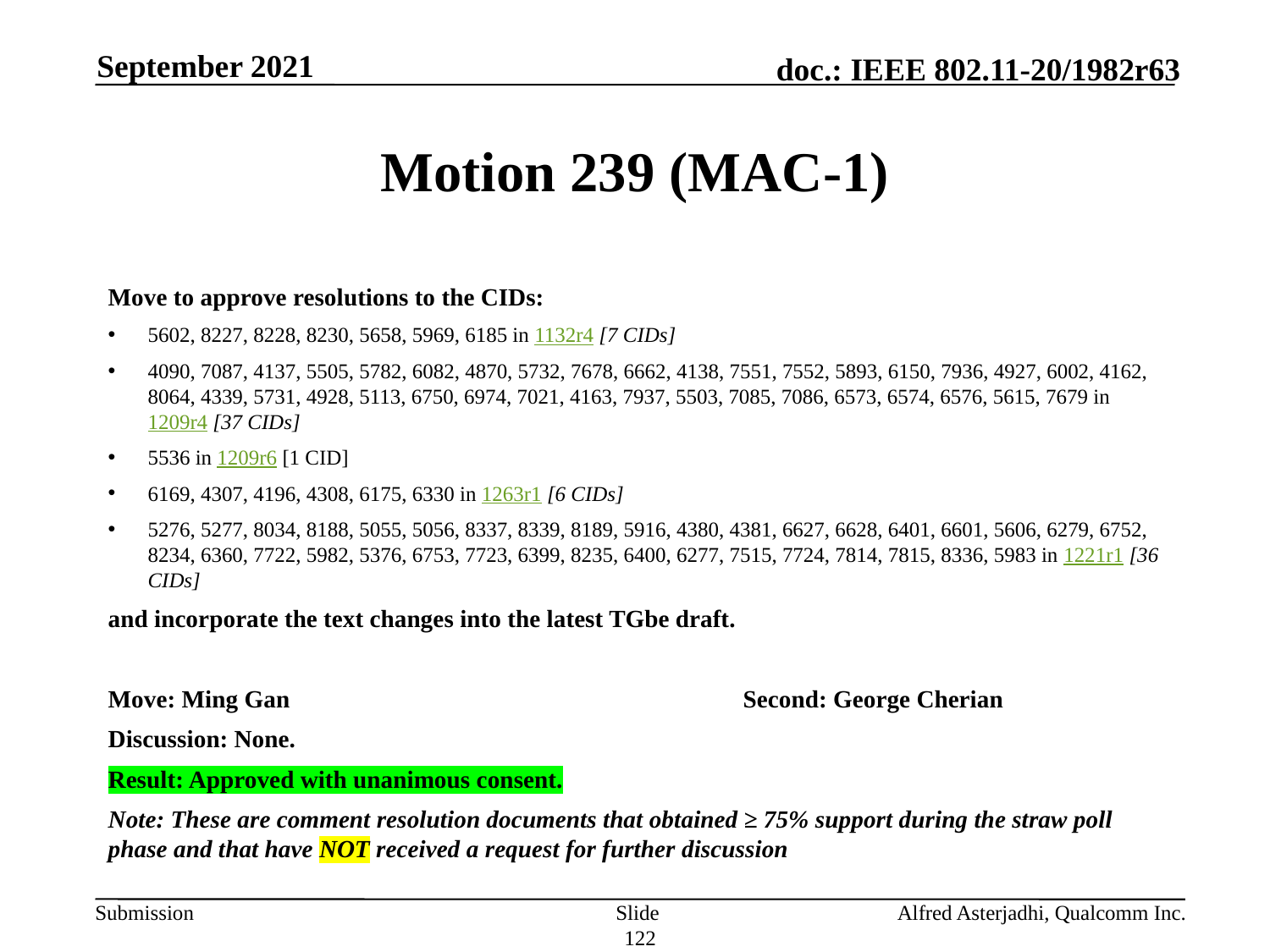

September 2021
# Motion 239 (MAC-1)
Move to approve resolutions to the CIDs:
5602, 8227, 8228, 8230, 5658, 5969, 6185 in 1132r4 [7 CIDs]
4090, 7087, 4137, 5505, 5782, 6082, 4870, 5732, 7678, 6662, 4138, 7551, 7552, 5893, 6150, 7936, 4927, 6002, 4162, 8064, 4339, 5731, 4928, 5113, 6750, 6974, 7021, 4163, 7937, 5503, 7085, 7086, 6573, 6574, 6576, 5615, 7679 in 1209r4 [37 CIDs]
5536 in 1209r6 [1 CID]
6169, 4307, 4196, 4308, 6175, 6330 in 1263r1 [6 CIDs]
5276, 5277, 8034, 8188, 5055, 5056, 8337, 8339, 8189, 5916, 4380, 4381, 6627, 6628, 6401, 6601, 5606, 6279, 6752, 8234, 6360, 7722, 5982, 5376, 6753, 7723, 6399, 8235, 6400, 6277, 7515, 7724, 7814, 7815, 8336, 5983 in 1221r1 [36 CIDs]
and incorporate the text changes into the latest TGbe draft.

Move: Ming Gan				Second: George Cherian
Discussion: None.
Result: Approved with unanimous consent.
Note: These are comment resolution documents that obtained ≥ 75% support during the straw poll phase and that have NOT received a request for further discussion
Slide 122
Alfred Asterjadhi, Qualcomm Inc.